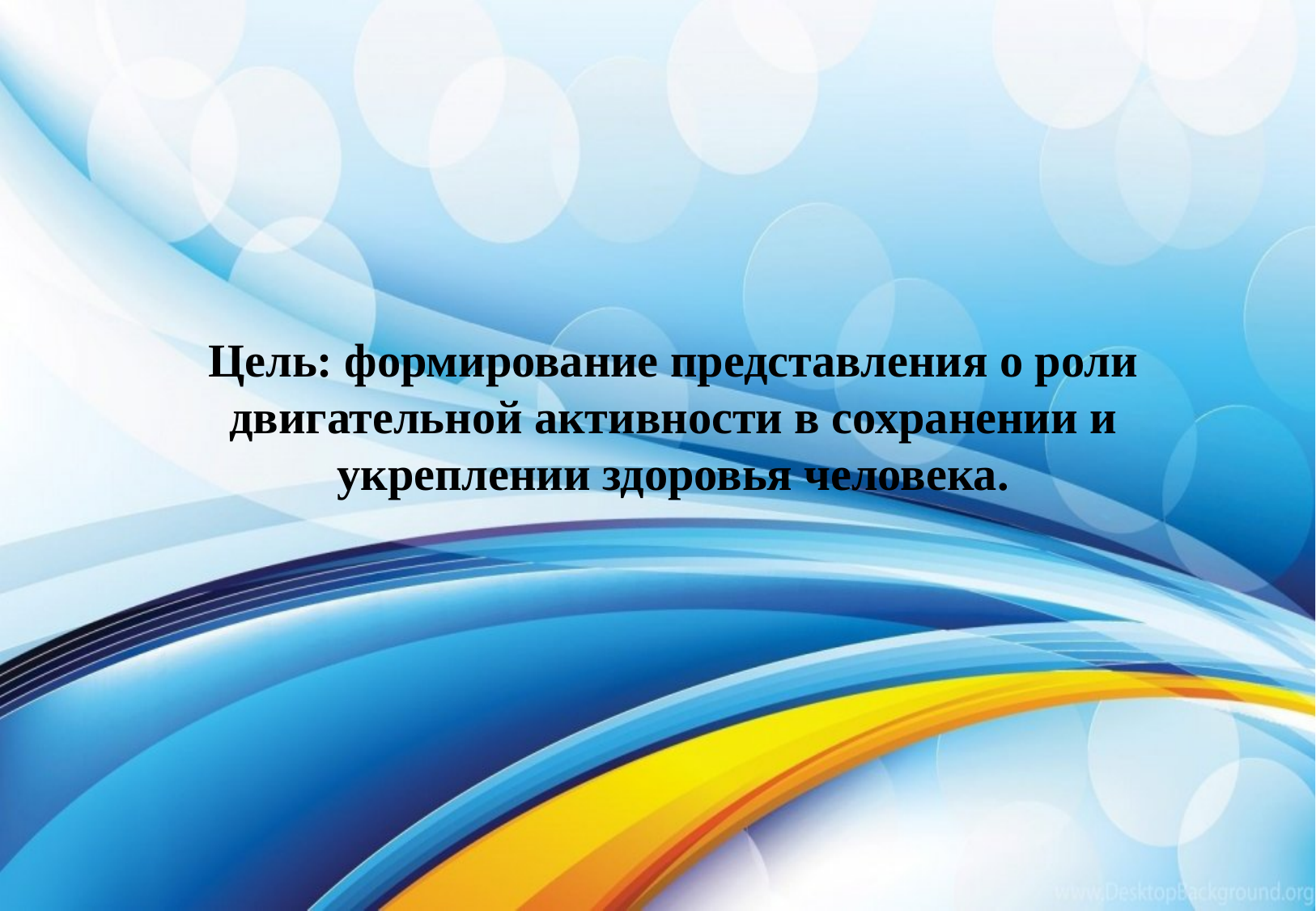

# Цель: формирование представления о роли двигательной активности в сохранении и укреплении здоровья человека.